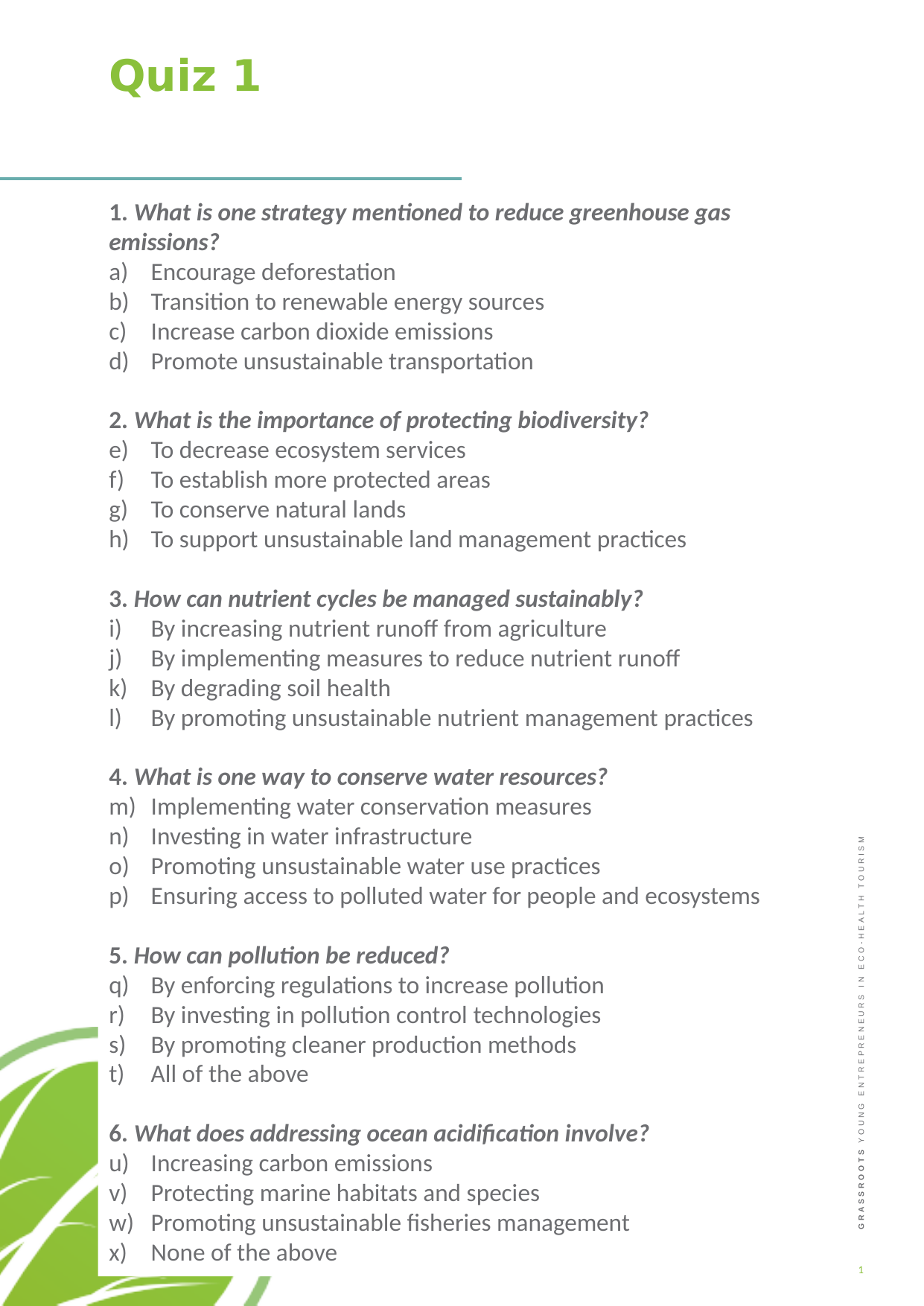

Quiz 1
1. What is one strategy mentioned to reduce greenhouse gas emissions?
Encourage deforestation
Transition to renewable energy sources
Increase carbon dioxide emissions
Promote unsustainable transportation
2. What is the importance of protecting biodiversity?
To decrease ecosystem services
To establish more protected areas
To conserve natural lands
To support unsustainable land management practices
3. How can nutrient cycles be managed sustainably?
By increasing nutrient runoff from agriculture
By implementing measures to reduce nutrient runoff
By degrading soil health
By promoting unsustainable nutrient management practices
4. What is one way to conserve water resources?
Implementing water conservation measures
Investing in water infrastructure
Promoting unsustainable water use practices
Ensuring access to polluted water for people and ecosystems
5. How can pollution be reduced?
By enforcing regulations to increase pollution
By investing in pollution control technologies
By promoting cleaner production methods
All of the above
6. What does addressing ocean acidification involve?
Increasing carbon emissions
Protecting marine habitats and species
Promoting unsustainable fisheries management
None of the above
1